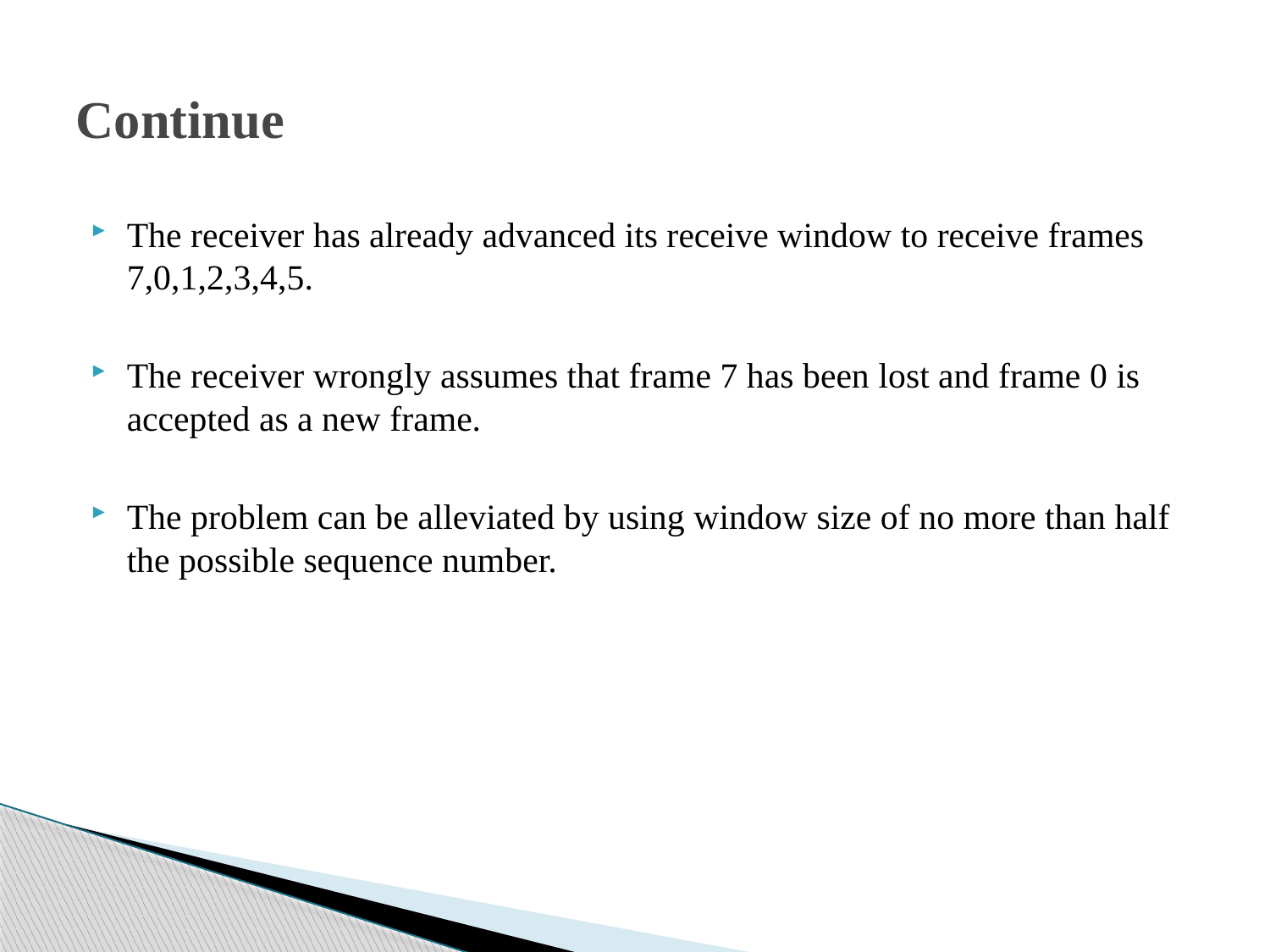

# Continue
The receiver has already advanced its receive window to receive frames 7,0,1,2,3,4,5.

The receiver wrongly assumes that frame 7 has been lost and frame 0 is accepted as a new frame.

The problem can be alleviated by using window size of no more than half the possible sequence number.